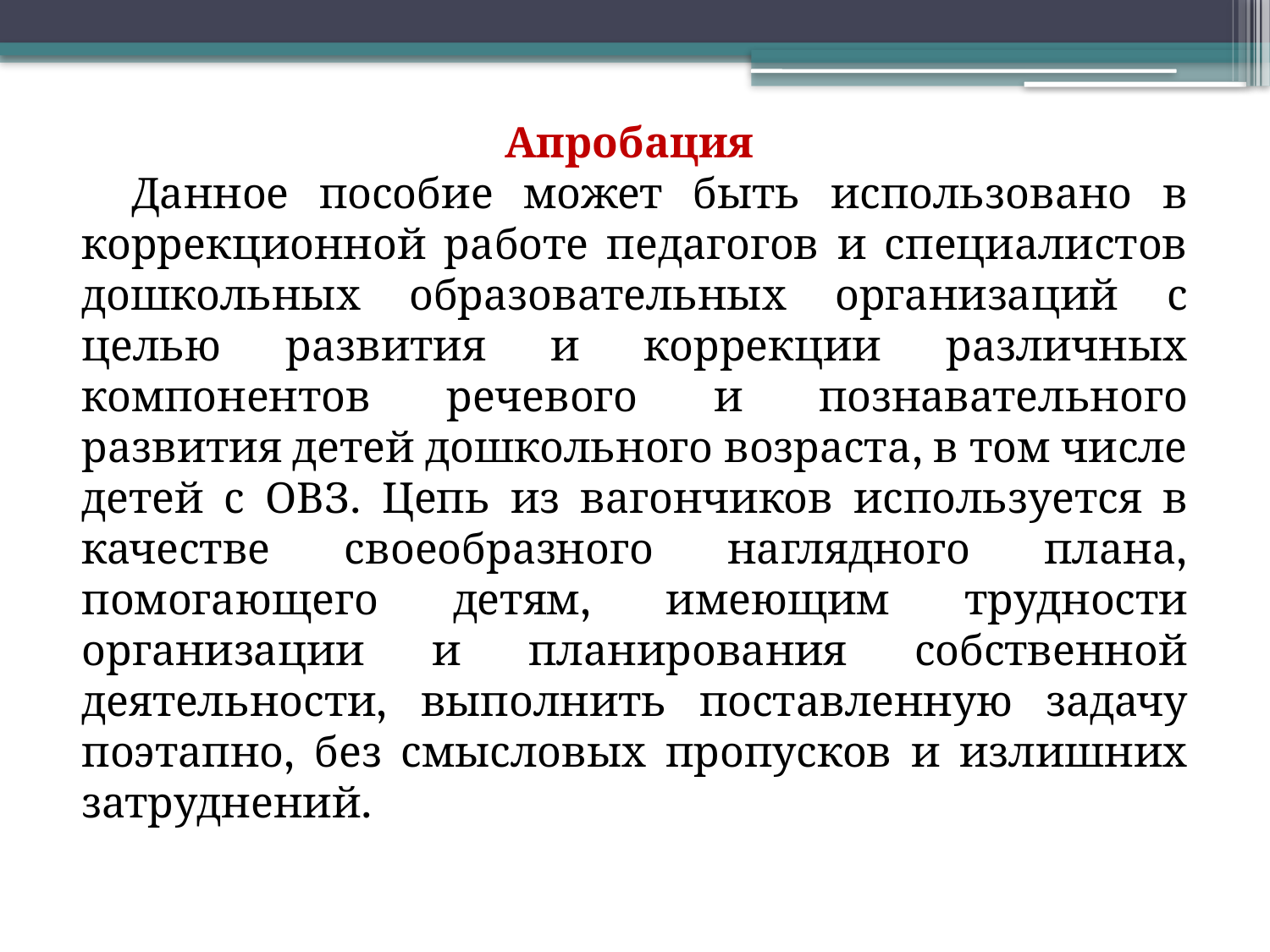

Апробация
Данное пособие может быть использовано в коррекционной работе педагогов и специалистов дошкольных образовательных организаций с целью развития и коррекции различных компонентов речевого и познавательного развития детей дошкольного возраста, в том числе детей с ОВЗ. Цепь из вагончиков используется в качестве своеобразного наглядного плана, помогающего детям, имеющим трудности организации и планирования собственной деятельности, выполнить поставленную задачу поэтапно, без смысловых пропусков и излишних затруднений.